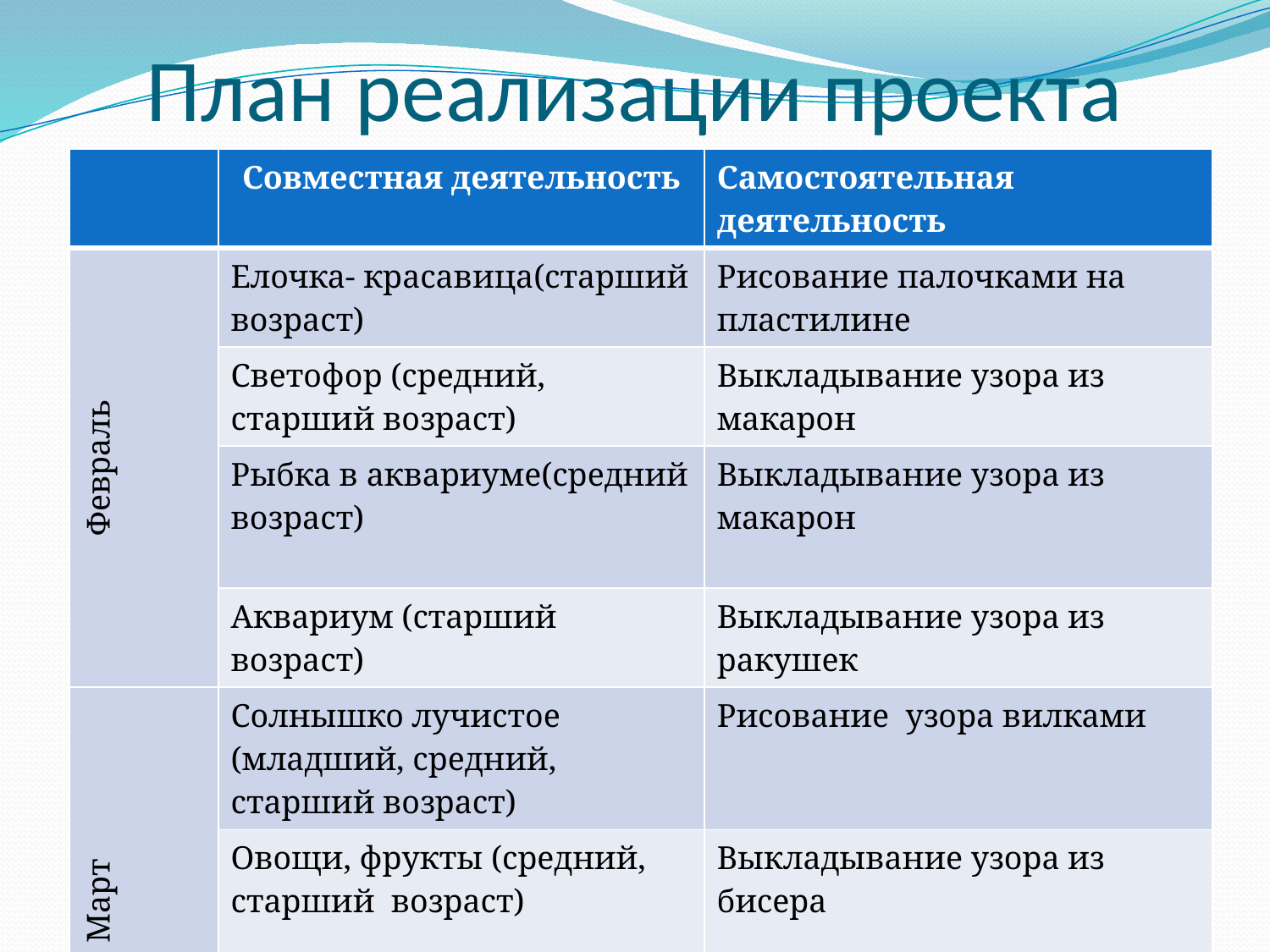

# План реализации проекта
|  | Совместная деятельность | Самостоятельная деятельность |
| --- | --- | --- |
| Февраль | Елочка- красавица(старший возраст) | Рисование палочками на пластилине |
|  | Светофор (средний, старший возраст) | Выкладывание узора из макарон |
|  | Рыбка в аквариуме(средний возраст) | Выкладывание узора из макарон |
|  | Аквариум (старший возраст) | Выкладывание узора из ракушек |
| Март | Солнышко лучистое (младший, средний, старший возраст) | Рисование узора вилками |
|  | Овощи, фрукты (средний, старший возраст) | Выкладывание узора из бисера |
|  | Птицы нашего края (старший возраст) | Выкладывание узора из крупы |